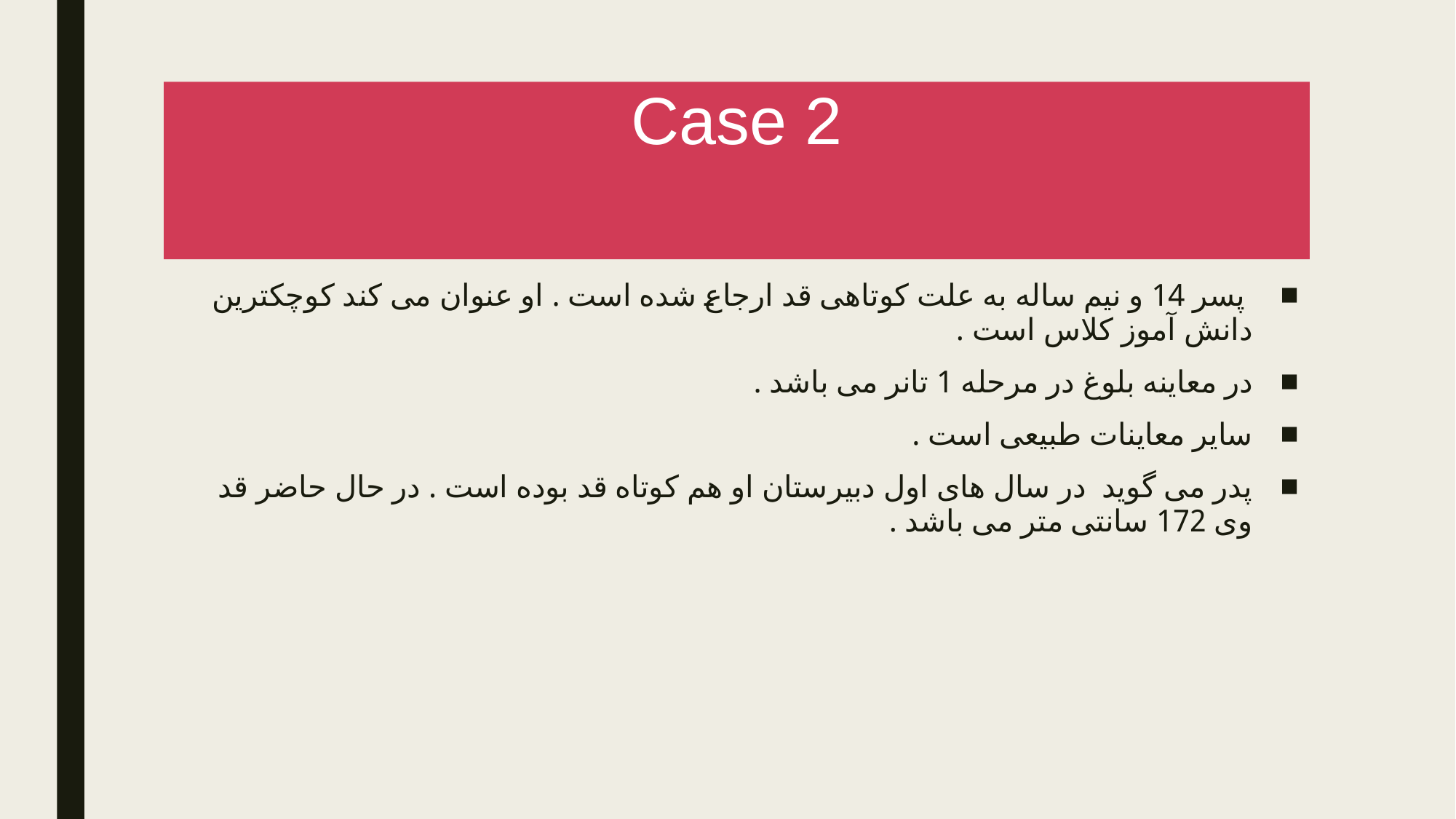

# Case 2
 پسر 14 و نیم ساله به علت کوتاهی قد ارجاع شده است . او عنوان می کند کوچکترین دانش آموز کلاس است .
در معاینه بلوغ در مرحله 1 تانر می باشد .
سایر معاینات طبیعی است .
پدر می گوید  در سال های اول دبیرستان او هم کوتاه قد بوده است . در حال حاضر قد وی 172 سانتی متر می باشد .